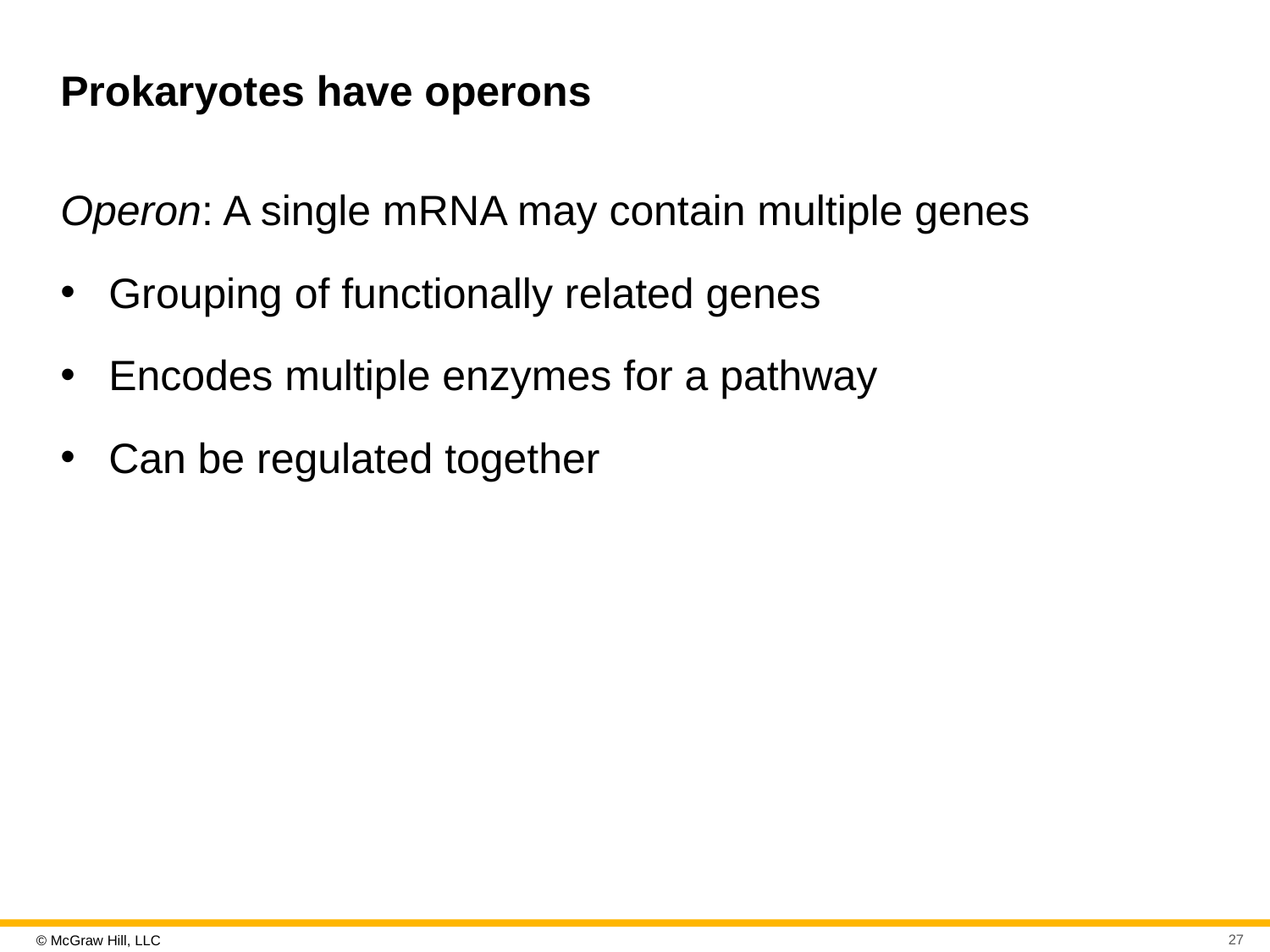

# Prokaryotes have operons
Operon: A single mR N A may contain multiple genes
Grouping of functionally related genes
Encodes multiple enzymes for a pathway
Can be regulated together
27